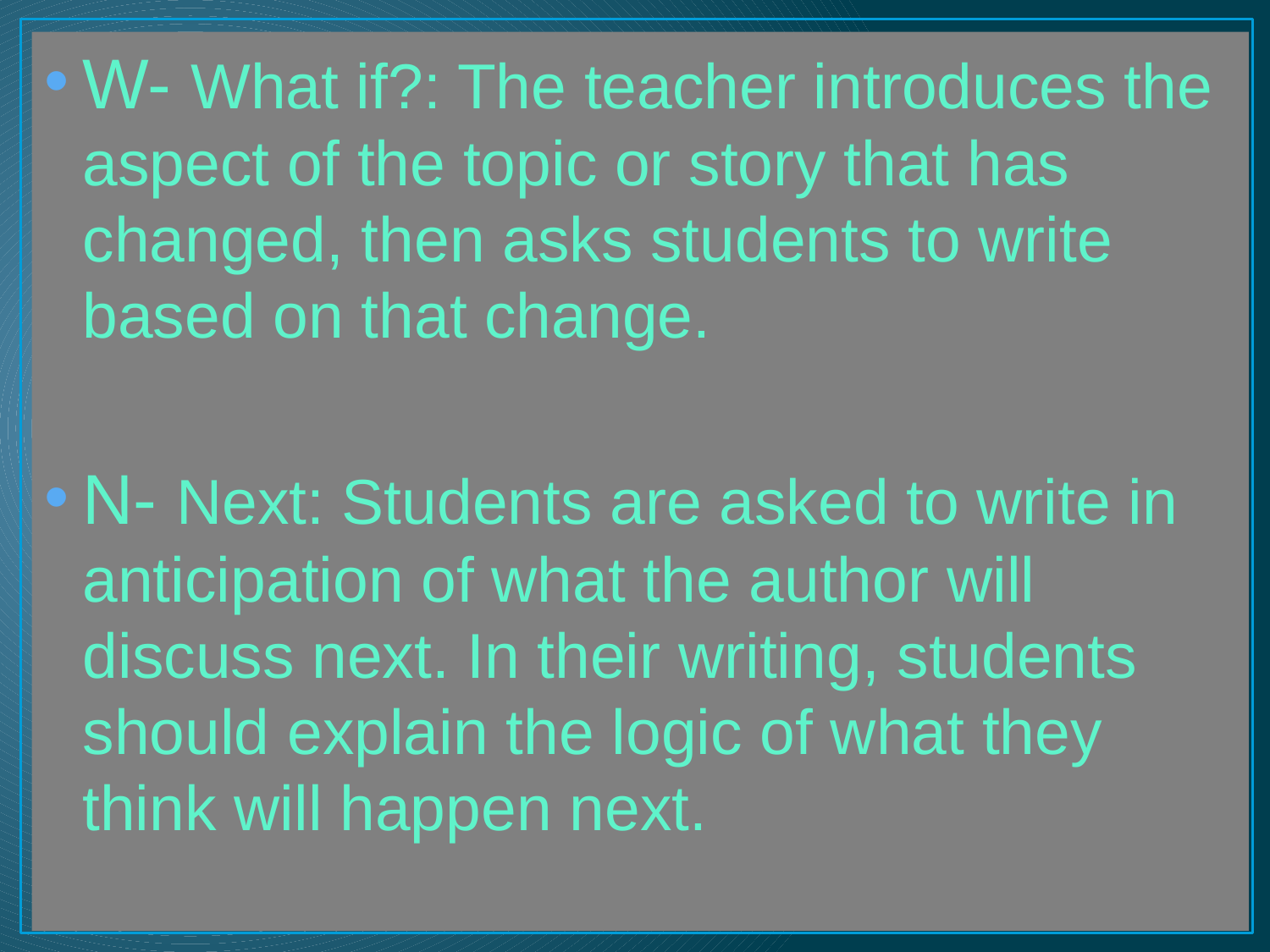

W- What if?: The teacher introduces the aspect of the topic or story that has changed, then asks students to write based on that change.

N- Next: Students are asked to write in anticipation of what the author will discuss next. In their writing, students should explain the logic of what they think will happen next.